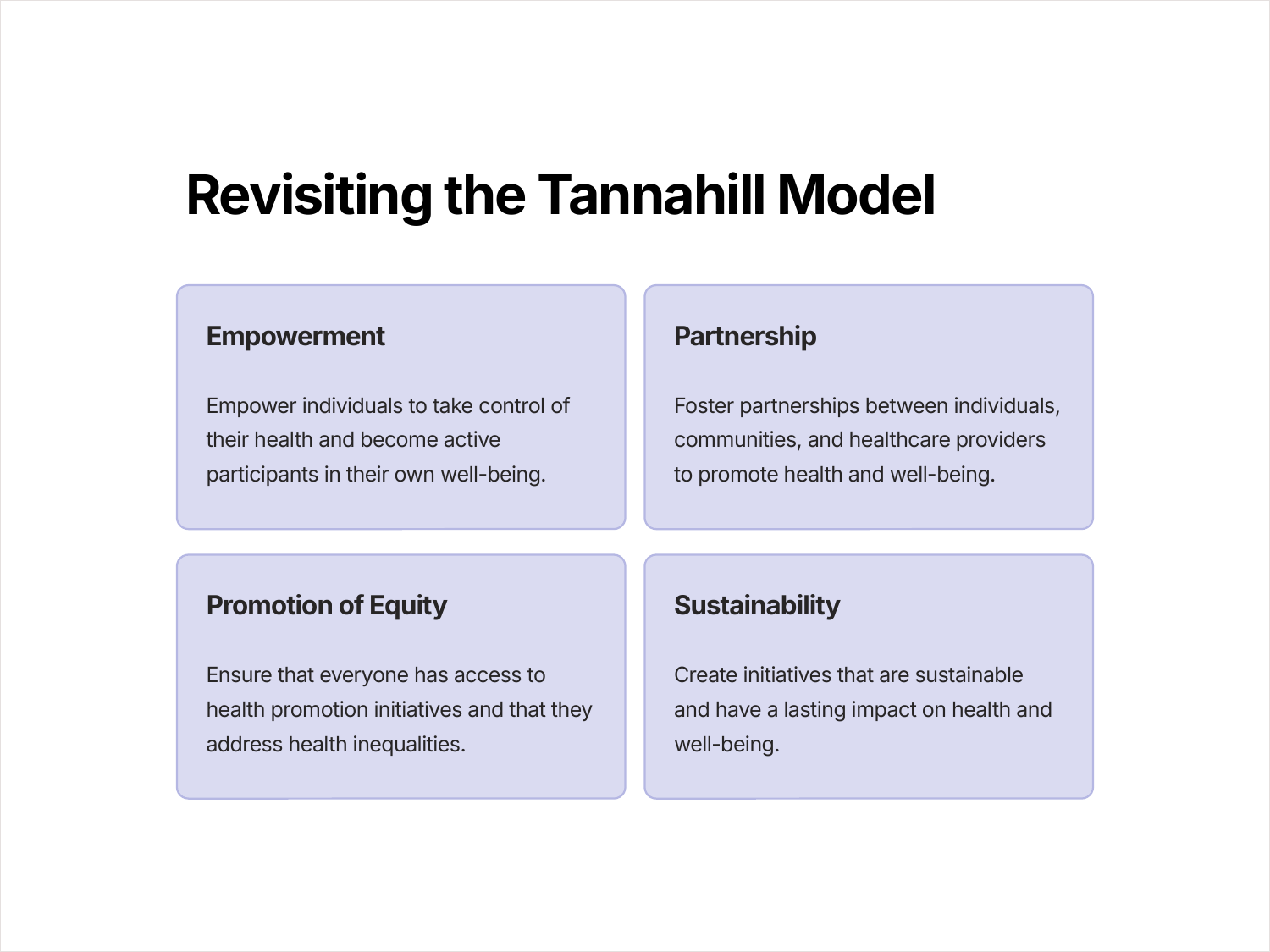

Revisiting the Tannahill Model

Empowerment
Partnership
Empower individuals to take control of their health and become active participants in their own well-being.
Foster partnerships between individuals, communities, and healthcare providers to promote health and well-being.

Promotion of Equity
Sustainability
Ensure that everyone has access to health promotion initiatives and that they address health inequalities.
Create initiatives that are sustainable and have a lasting impact on health and well-being.